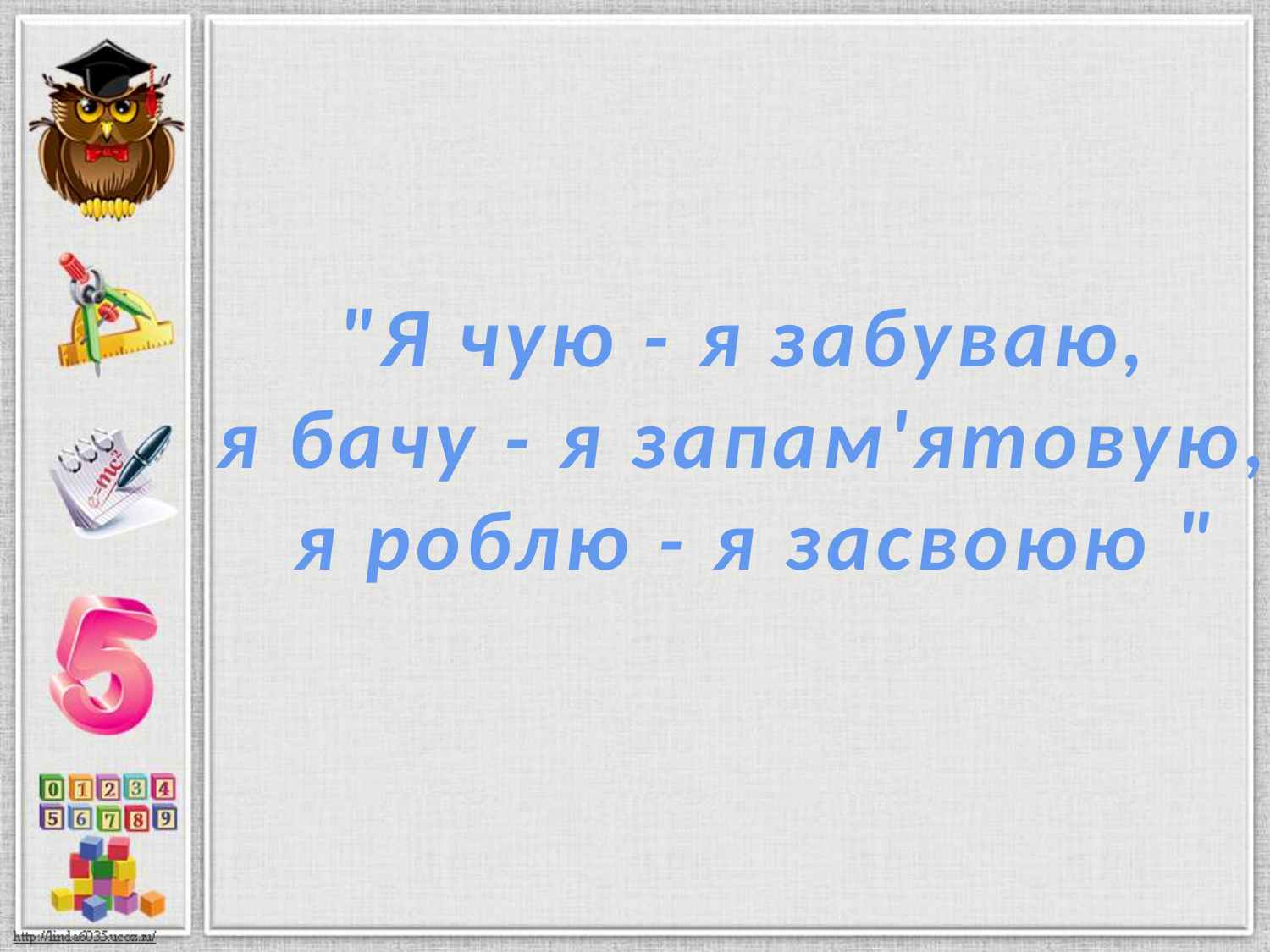

#
"Я чую - я забуваю,
я бачу - я запам'ятовую,
я роблю - я засвоюю "